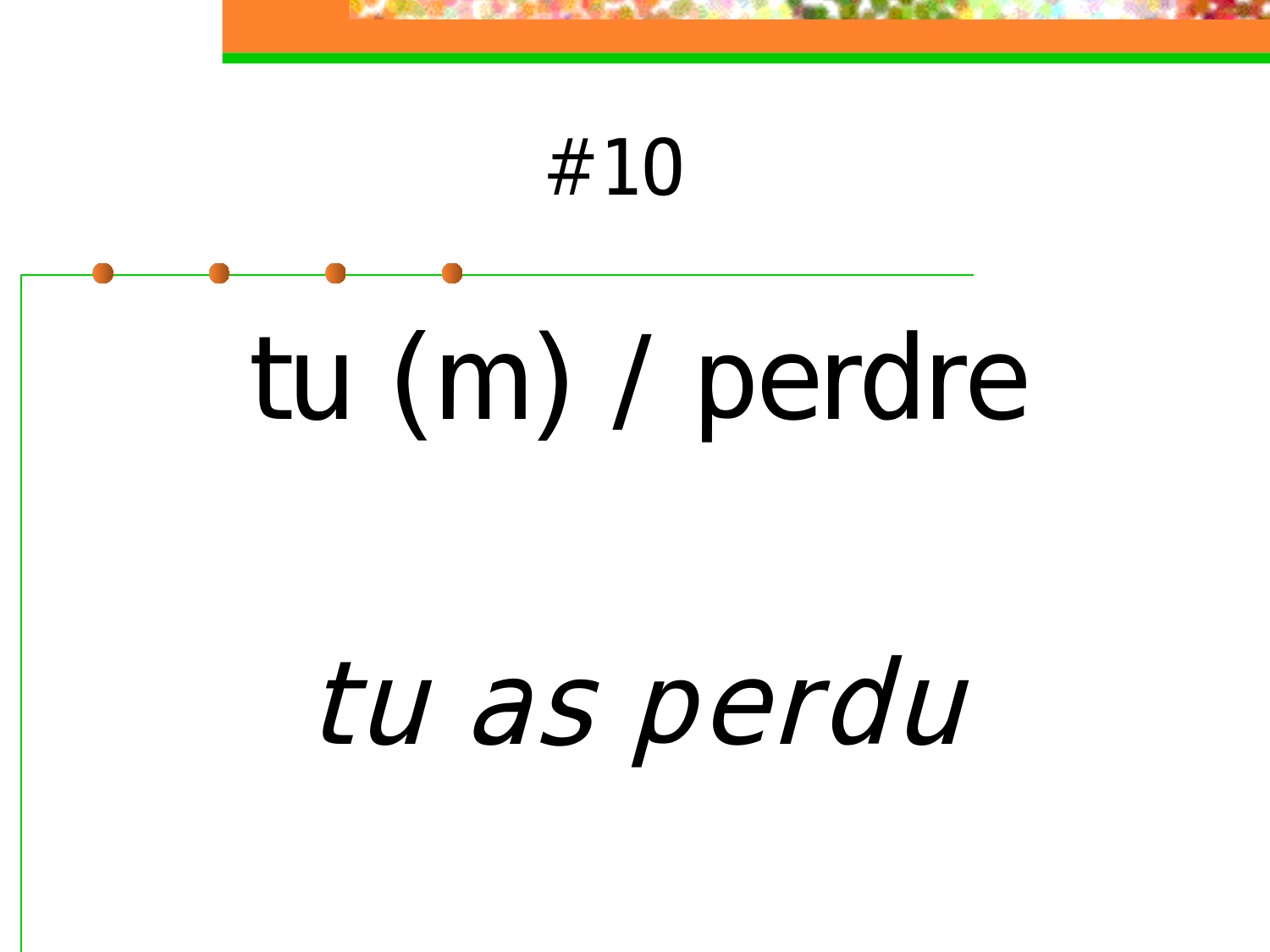

# #10
tu (m) / perdre

tu as perdu